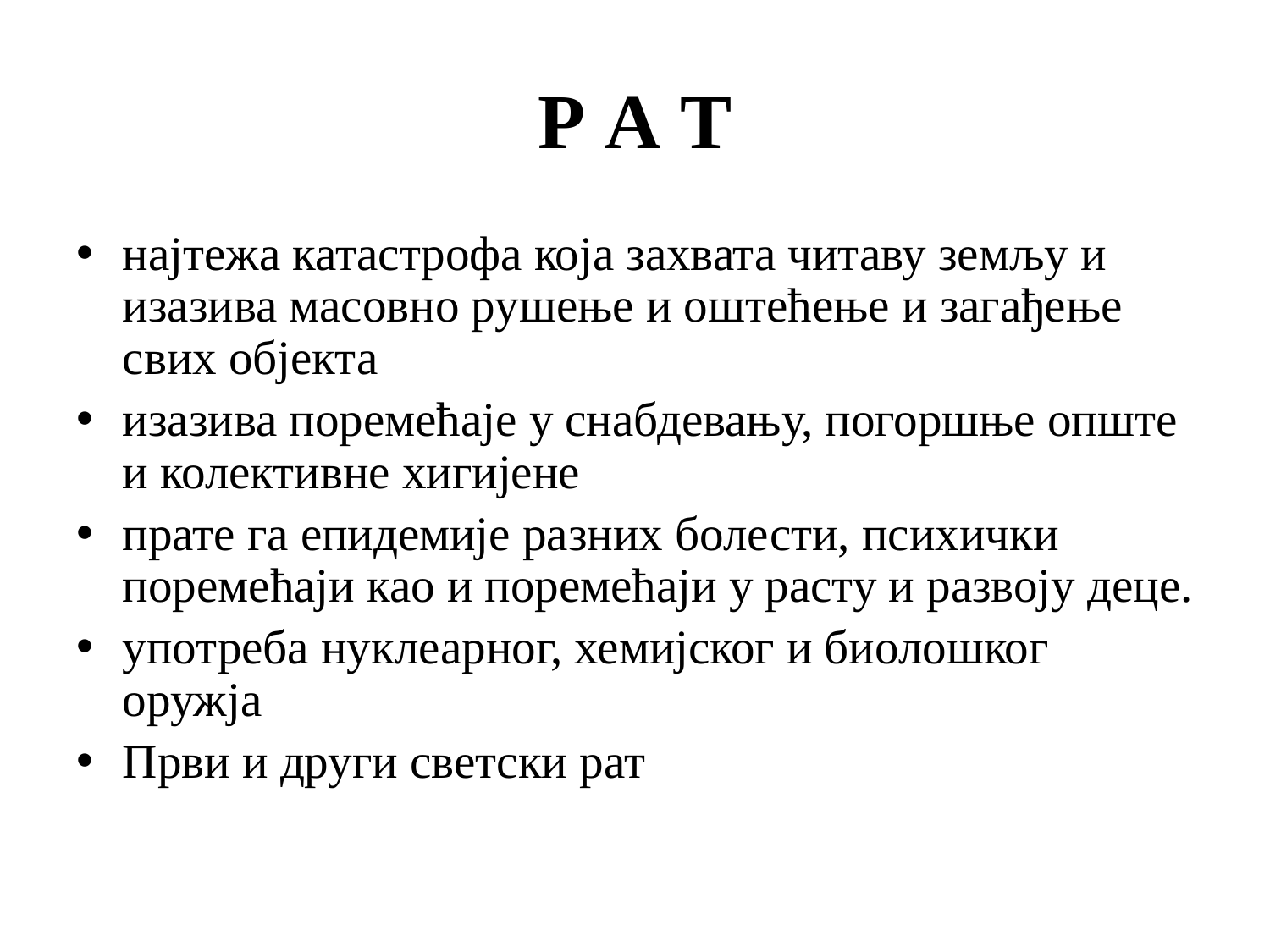

# Р А Т
најтежа катастрофа која захвата читаву земљу и изазива масовно рушење и оштећење и загађење свих објекта
изазива поремећаје у снабдевању, погоршње опште и колективне хигијене
прате га епидемије разних болести, психички поремећаји као и поремећаји у расту и развоју деце.
употреба нуклеарног, хемијског и биолошког оружја
Први и други светски рат